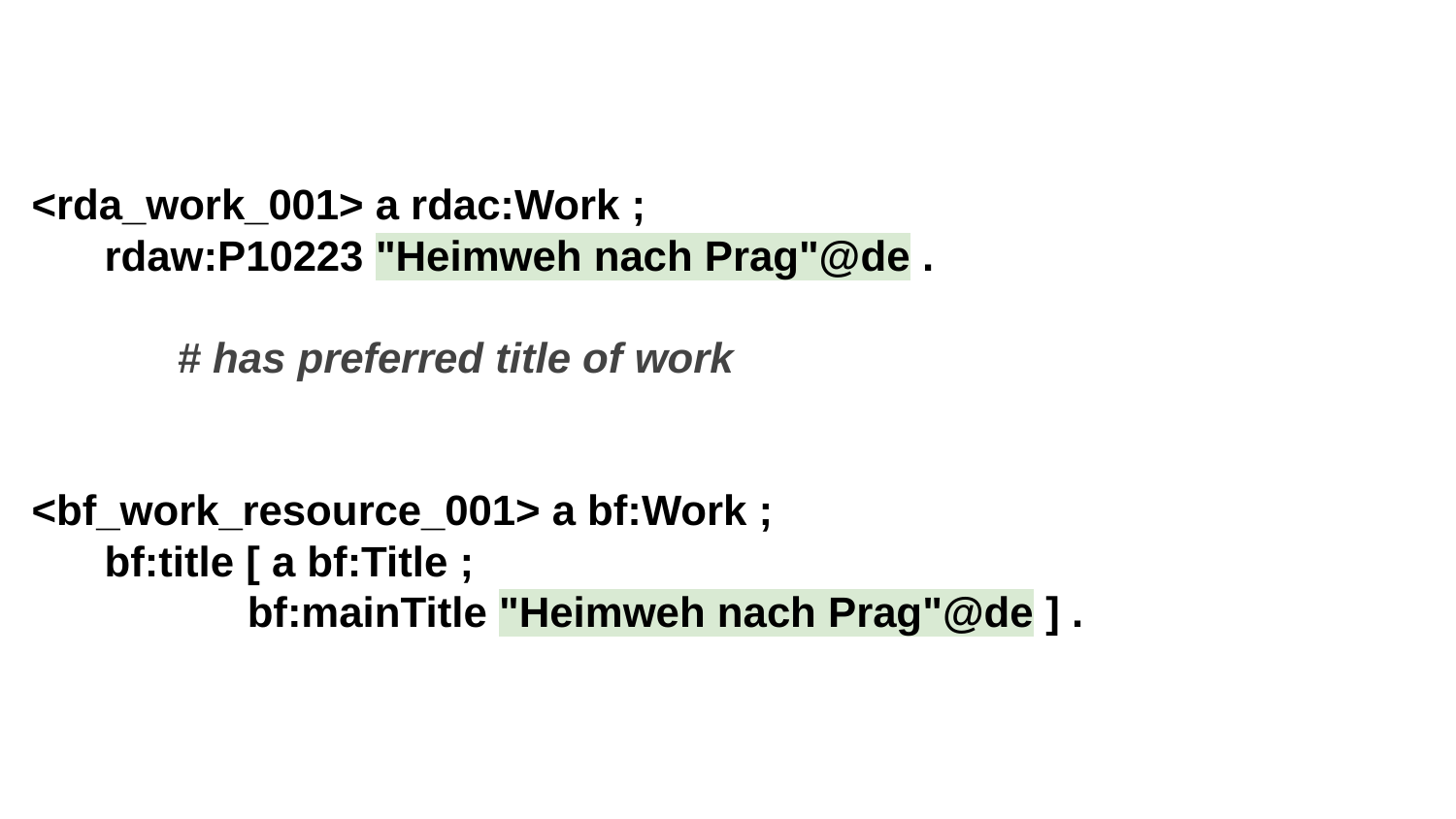

<rda_work_001> a rdac:Work ;
rdaw:P10223 "Heimweh nach Prag"@de .

# has preferred title of work

<bf_work_resource_001> a bf:Work ;
bf:title [ a bf:Title ;
            bf:mainTitle "Heimweh nach Prag"@de ] .